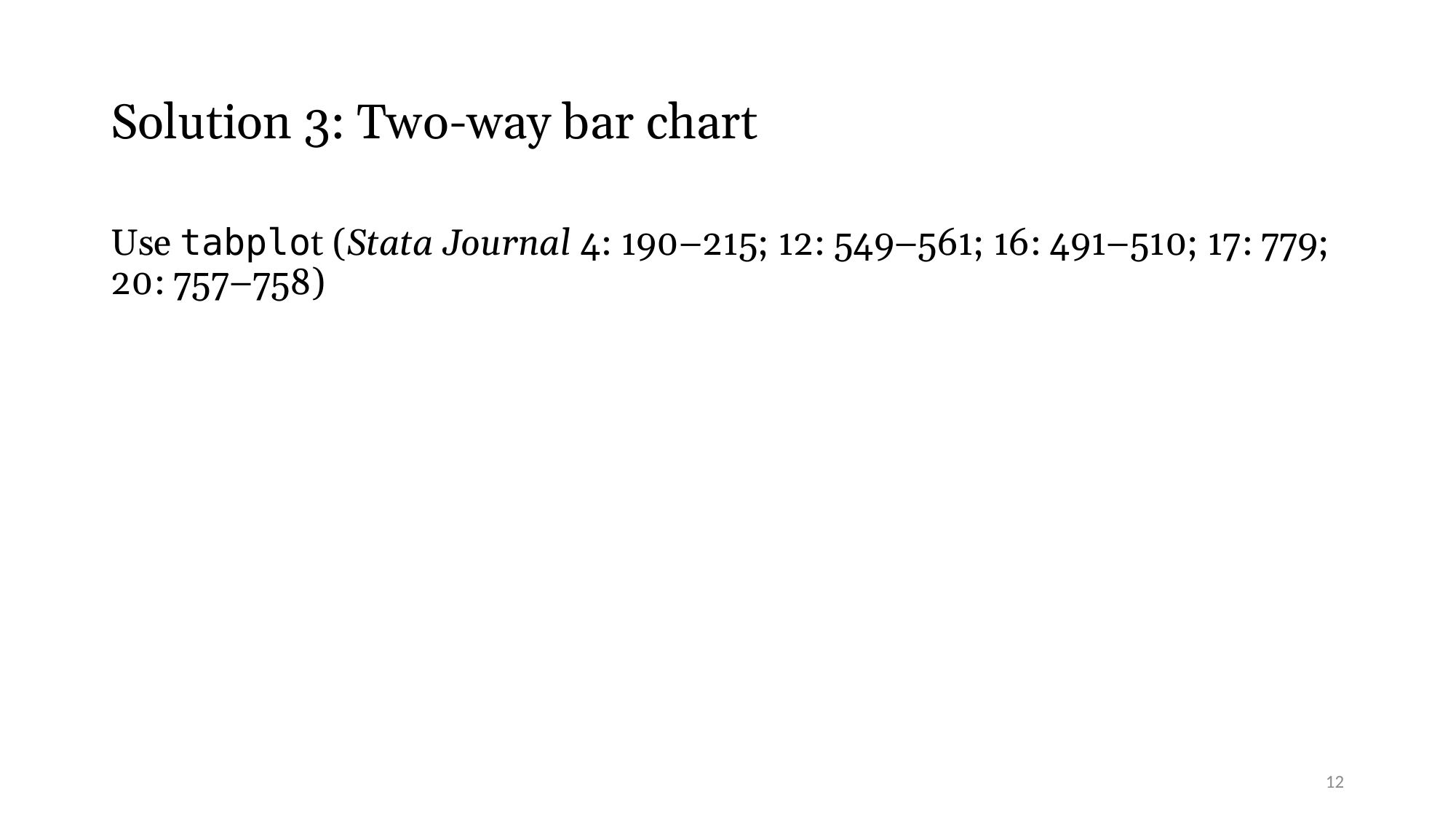

# Solution 3: Two-way bar chart
Use tabplot (Stata Journal 4: 190–215; 12: 549–561; 16: 491–510; 17: 779; 20: 757–758)

12